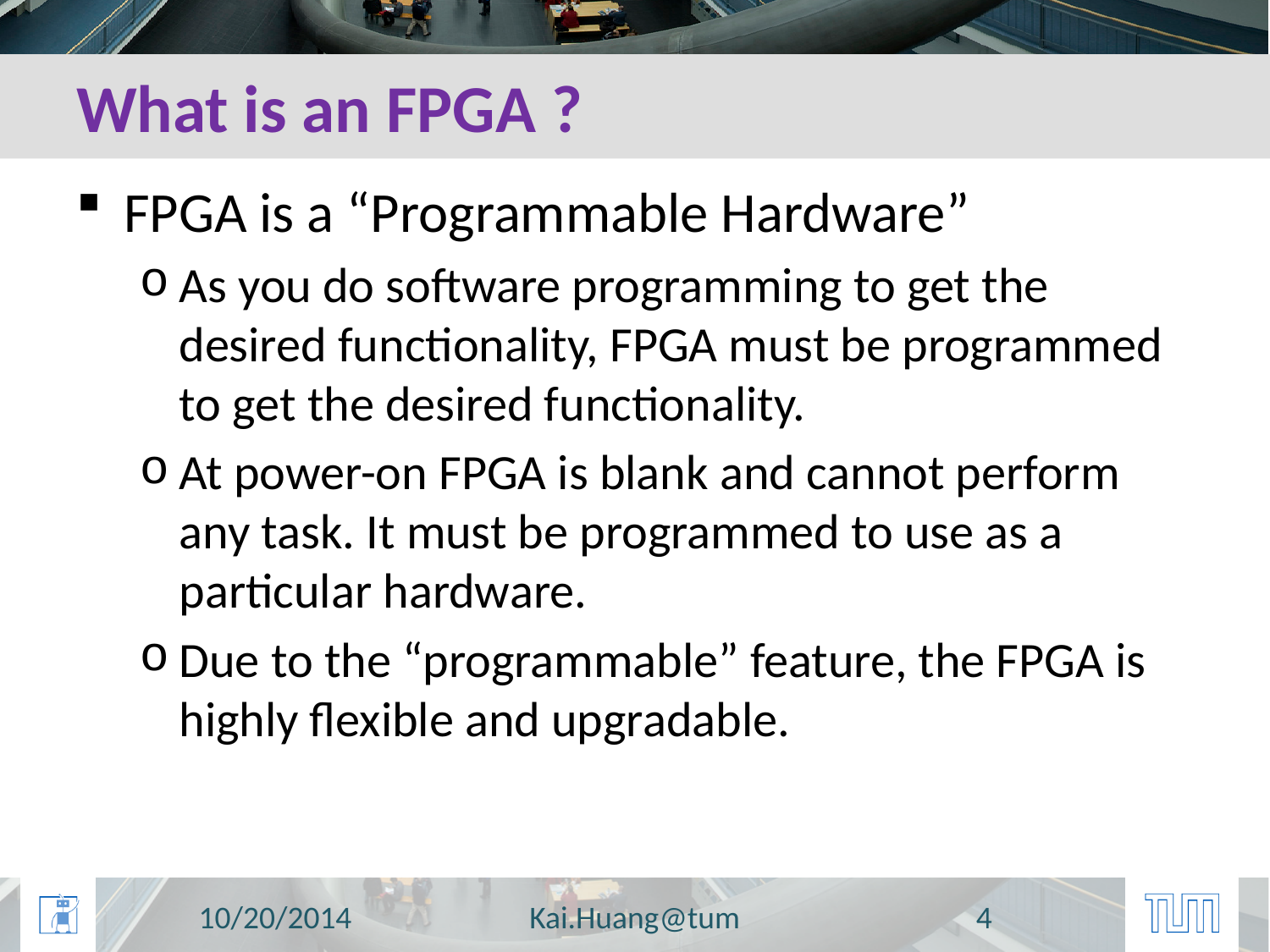

# What is an FPGA ?
FPGA is a “Programmable Hardware”
As you do software programming to get the desired functionality, FPGA must be programmed to get the desired functionality.
At power-on FPGA is blank and cannot perform any task. It must be programmed to use as a particular hardware.
Due to the “programmable” feature, the FPGA is highly flexible and upgradable.

10/20/2014
Kai.Huang@tum
4